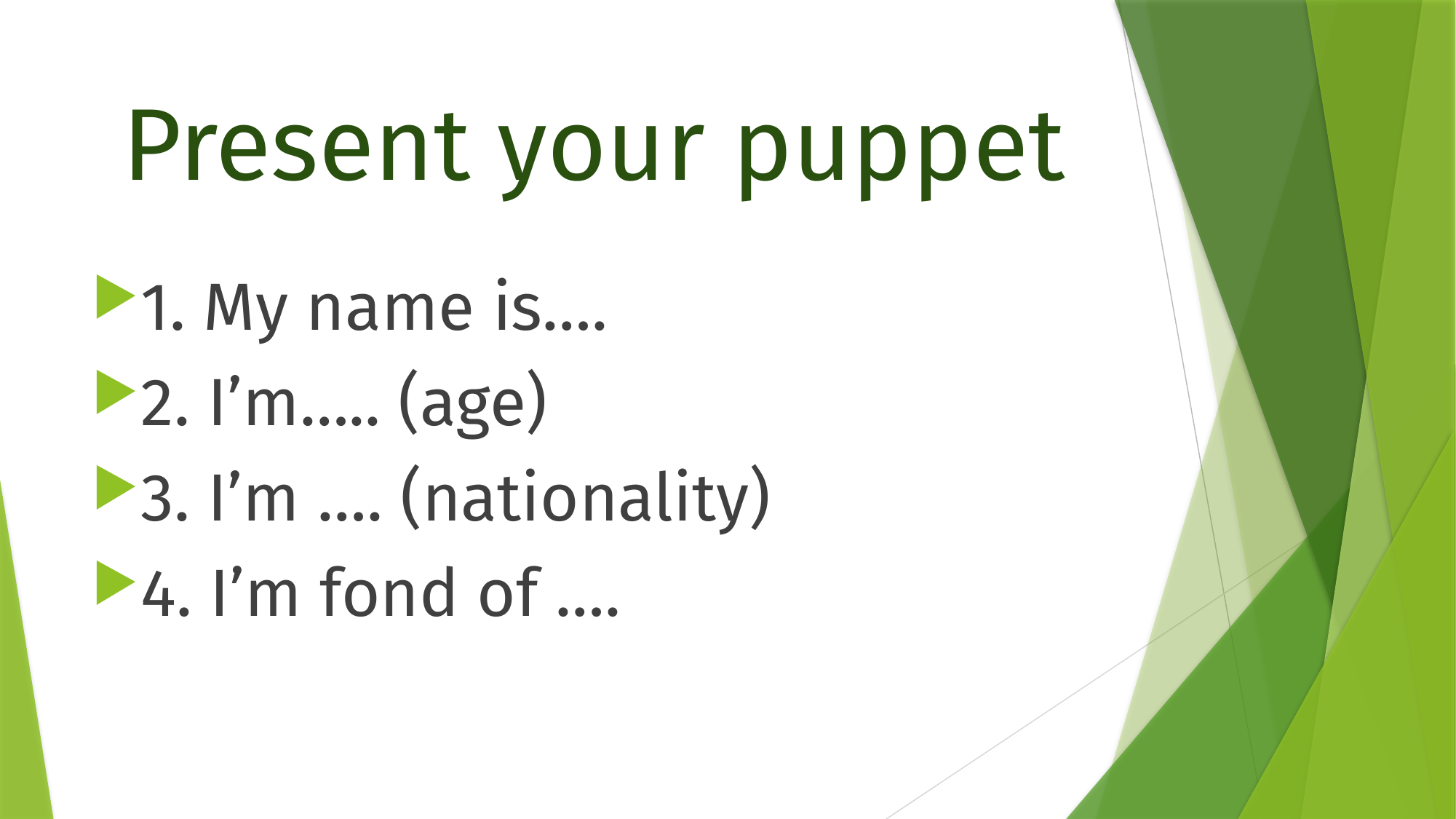

# Present your puppet
1. My name is….
2. I’m….. (age)
3. I’m …. (nationality)
4. I’m fond of ….